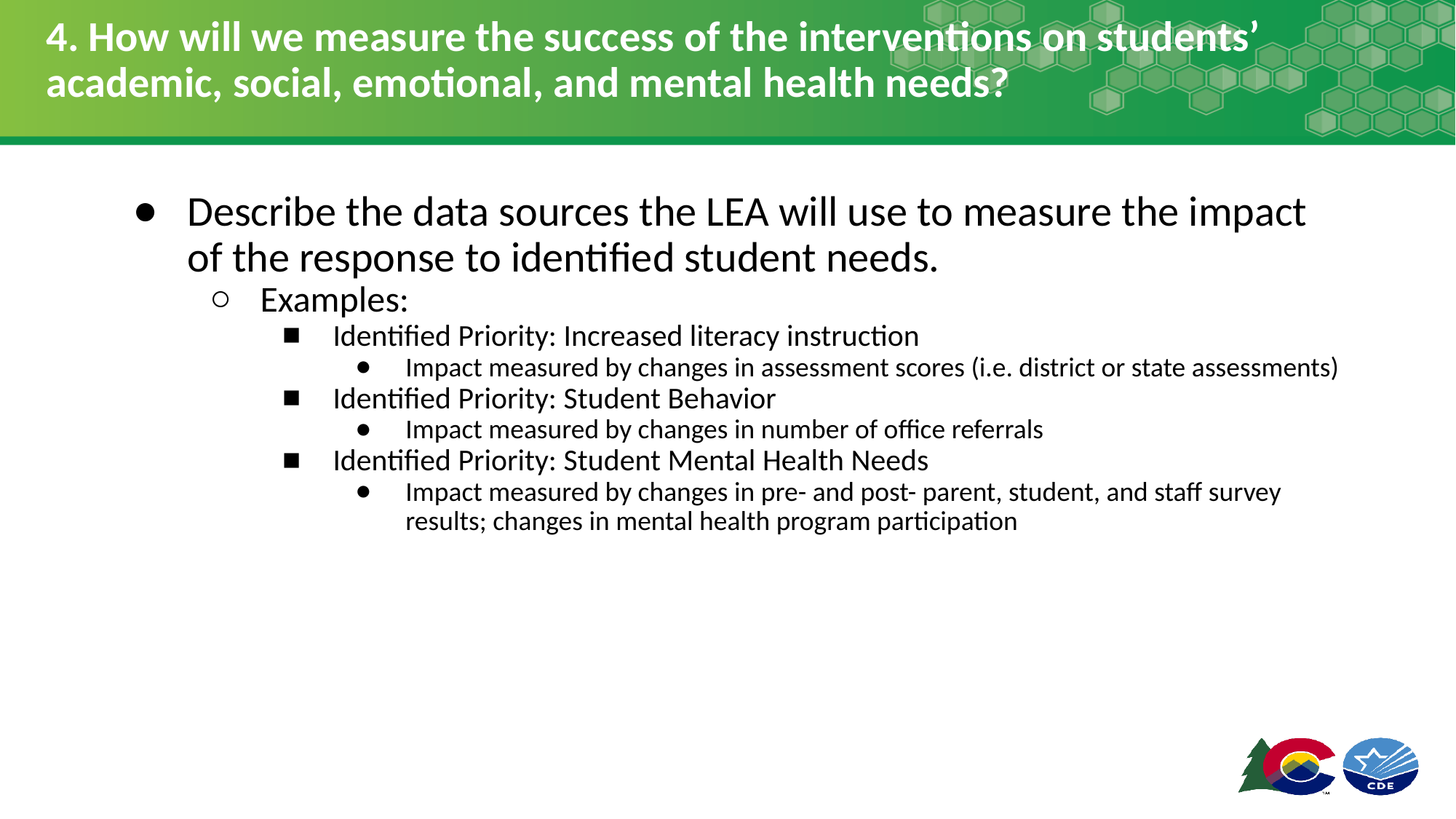

# 4. How will we measure the success of the interventions on students’ academic, social, emotional, and mental health needs?
Describe the data sources the LEA will use to measure the impact of the response to identified student needs.
Examples:
Identified Priority: Increased literacy instruction
Impact measured by changes in assessment scores (i.e. district or state assessments)
Identified Priority: Student Behavior
Impact measured by changes in number of office referrals
Identified Priority: Student Mental Health Needs
Impact measured by changes in pre- and post- parent, student, and staff survey results; changes in mental health program participation